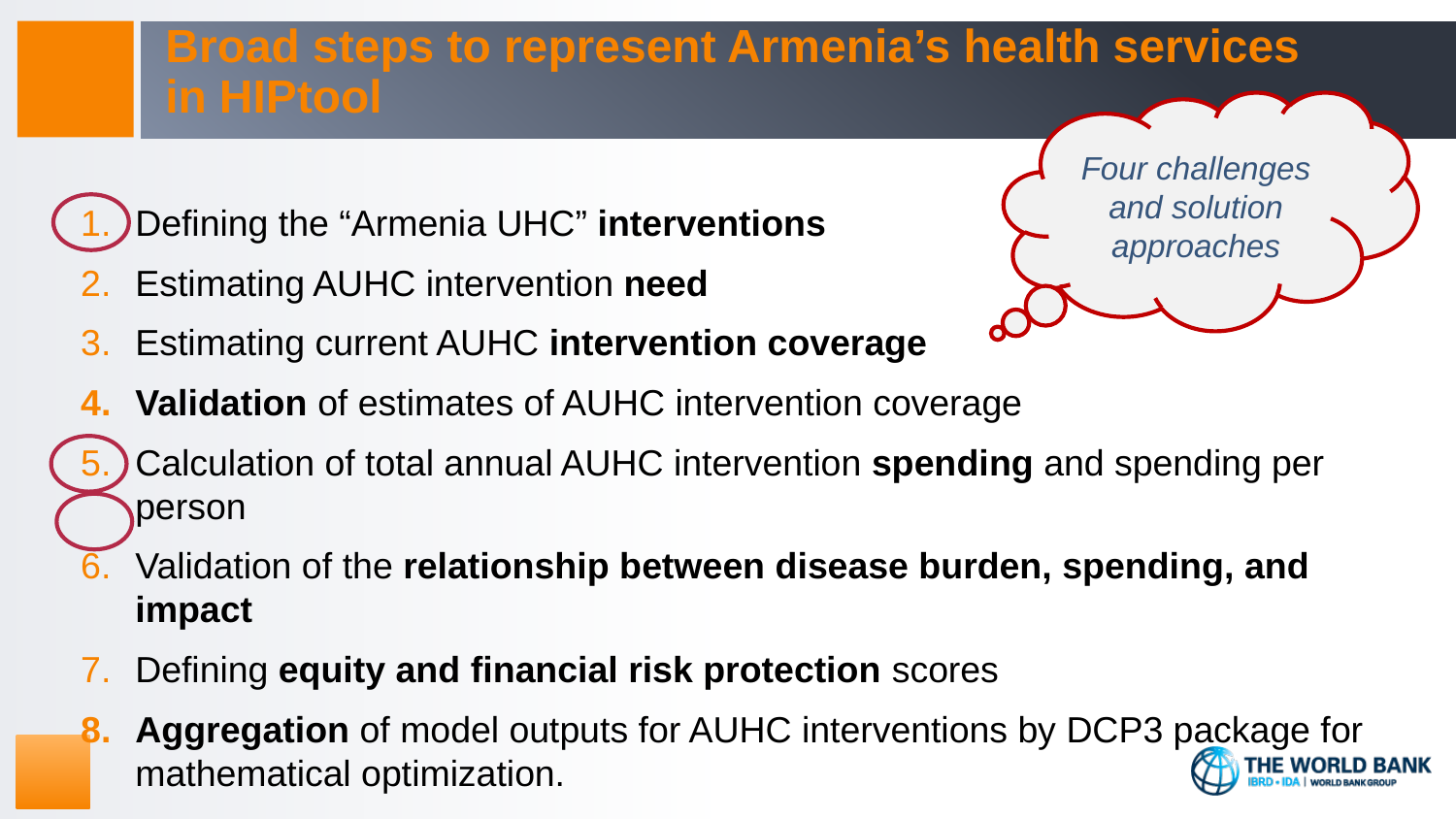

# Broad steps to represent Armenia’s health services in HIPtool
Four challenges and solution approaches
Defining the “Armenia UHC” interventions
Estimating AUHC intervention need
Estimating current AUHC intervention coverage
Validation of estimates of AUHC intervention coverage
Calculation of total annual AUHC intervention spending and spending per person
Validation of the relationship between disease burden, spending, and impact
Defining equity and financial risk protection scores
Aggregation of model outputs for AUHC interventions by DCP3 package for mathematical optimization.